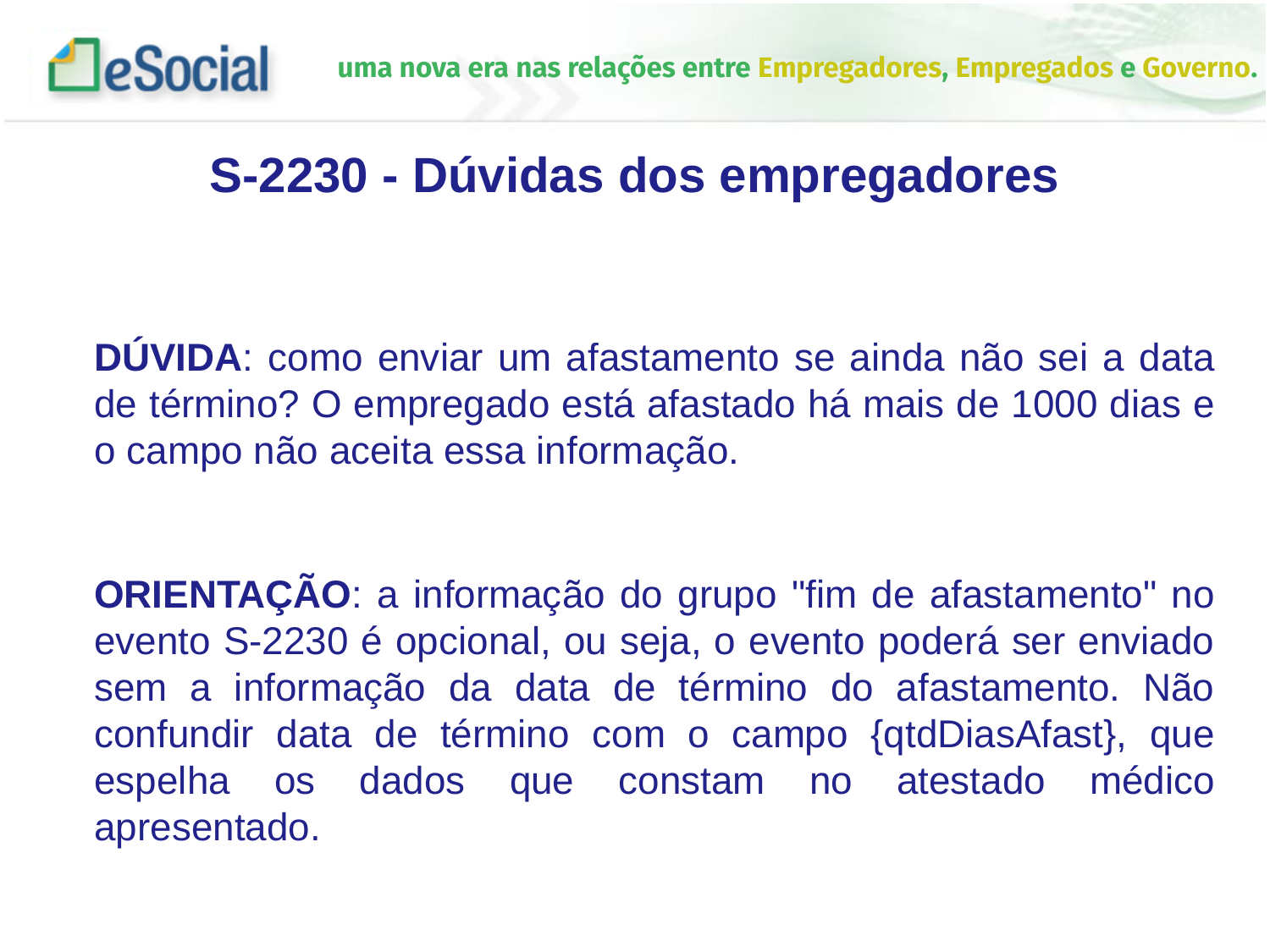

S-2230 - Dúvidas dos empregadores

DÚVIDA: como enviar um afastamento se ainda não sei a data de término? O empregado está afastado há mais de 1000 dias e o campo não aceita essa informação.

ORIENTAÇÃO: a informação do grupo "fim de afastamento" no evento S-2230 é opcional, ou seja, o evento poderá ser enviado sem a informação da data de término do afastamento. Não confundir data de término com o campo {qtdDiasAfast}, que espelha os dados que constam no atestado médico apresentado.